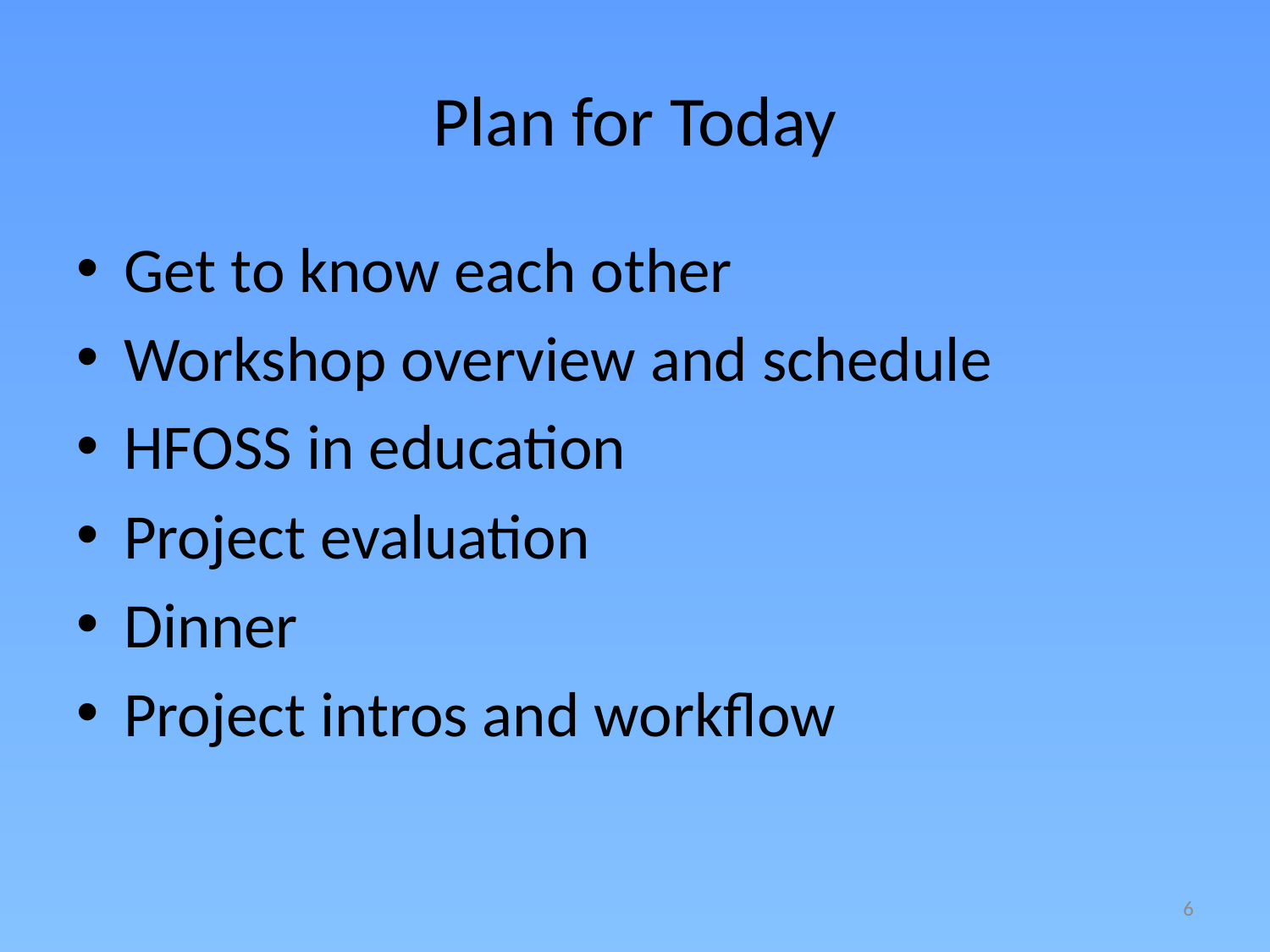

# Plan for Today
Get to know each other
Workshop overview and schedule
HFOSS in education
Project evaluation
Dinner
Project intros and workflow
6